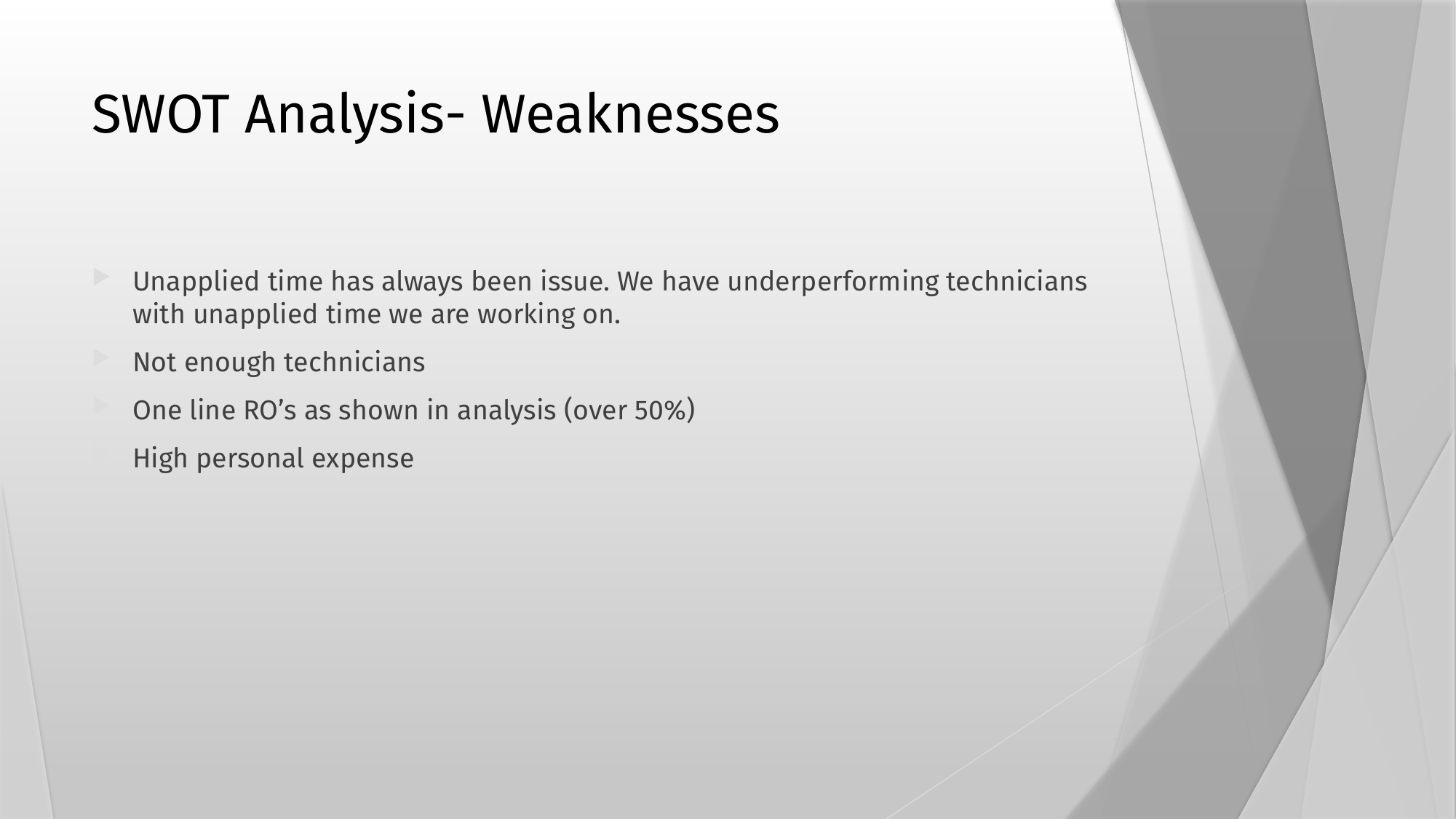

# SWOT Analysis- Weaknesses
Unapplied time has always been issue. We have underperforming technicians with unapplied time we are working on.
Not enough technicians
One line RO’s as shown in analysis (over 50%)
High personal expense